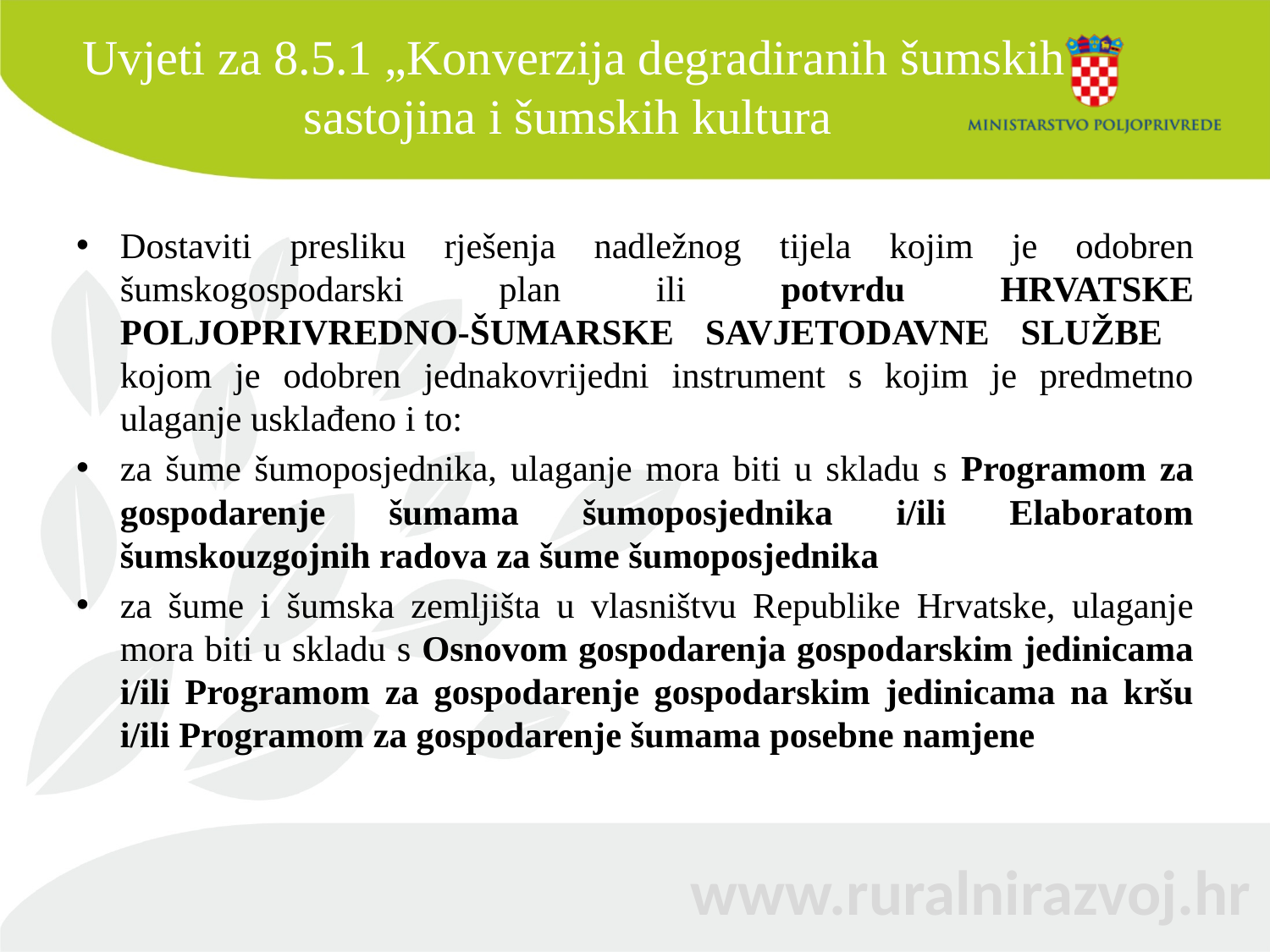

# Uvjeti za 8.5.1 „Konverzija degradiranih šumskih sastojina i šumskih kultura
Dostaviti presliku rješenja nadležnog tijela kojim je odobren šumskogospodarski plan ili potvrdu HRVATSKE POLJOPRIVREDNO-ŠUMARSKE SAVJETODAVNE SLUŽBE  kojom je odobren jednakovrijedni instrument s kojim je predmetno ulaganje usklađeno i to:
za šume šumoposjednika, ulaganje mora biti u skladu s Programom za gospodarenje šumama šumoposjednika i/ili Elaboratom šumskouzgojnih radova za šume šumoposjednika
za šume i šumska zemljišta u vlasništvu Republike Hrvatske, ulaganje mora biti u skladu s Osnovom gospodarenja gospodarskim jedinicama i/ili Programom za gospodarenje gospodarskim jedinicama na kršu i/ili Programom za gospodarenje šumama posebne namjene